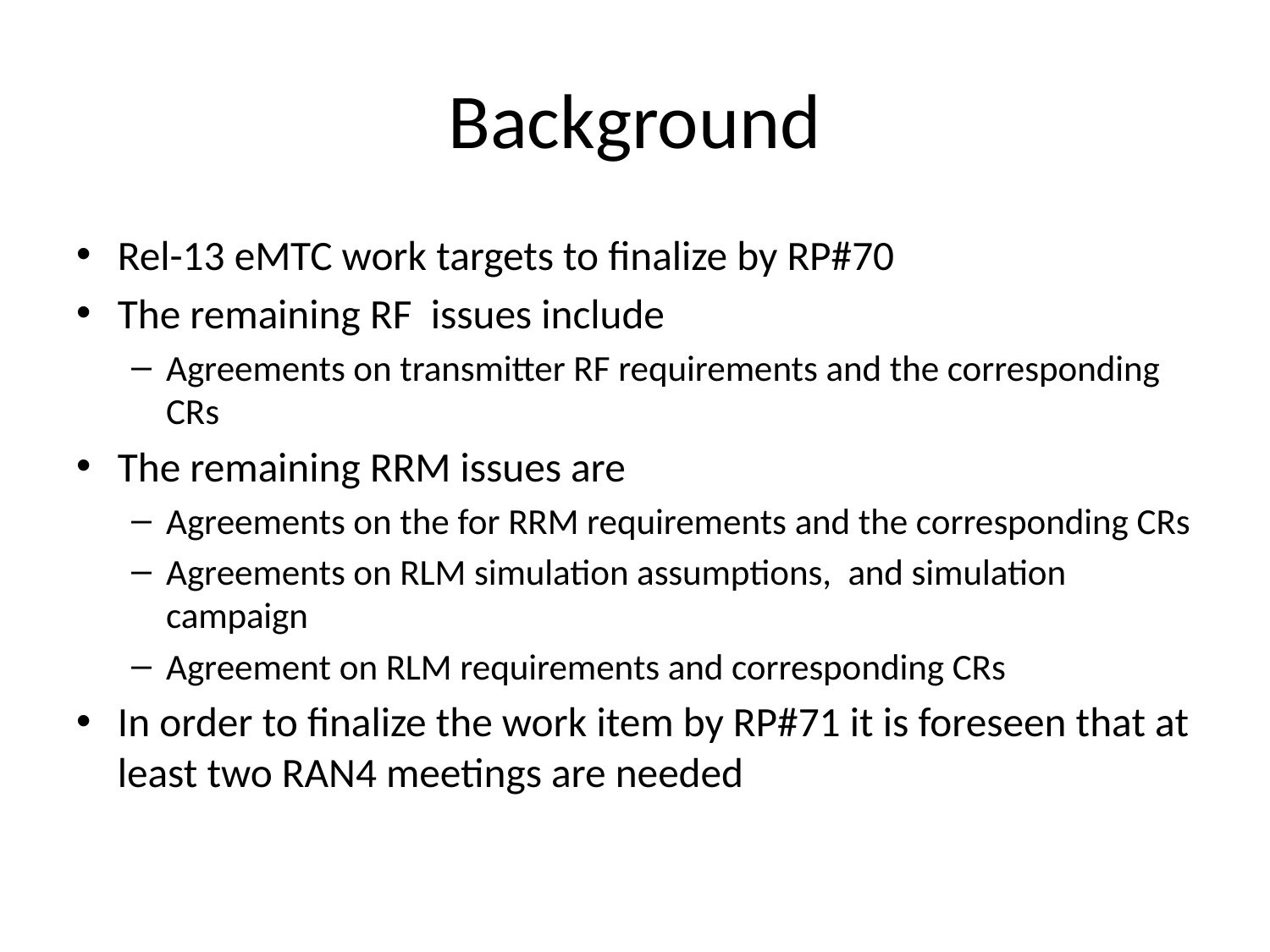

# Background
Rel-13 eMTC work targets to finalize by RP#70
The remaining RF  issues include
Agreements on transmitter RF requirements and the corresponding CRs
The remaining RRM issues are
Agreements on the for RRM requirements and the corresponding CRs
Agreements on RLM simulation assumptions,  and simulation campaign
Agreement on RLM requirements and corresponding CRs
In order to finalize the work item by RP#71 it is foreseen that at least two RAN4 meetings are needed